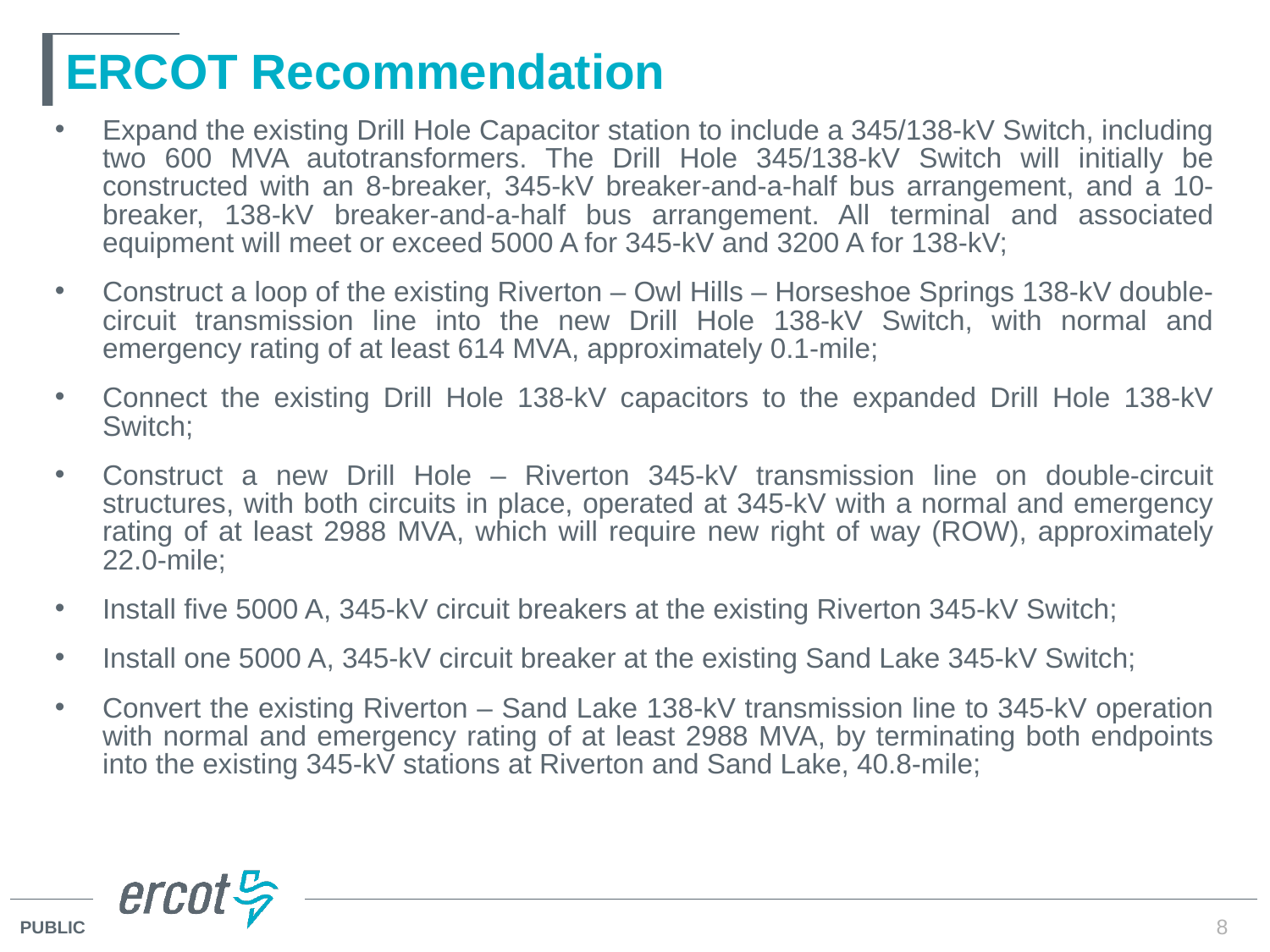

# ERCOT Recommendation
Expand the existing Drill Hole Capacitor station to include a 345/138-kV Switch, including two 600 MVA autotransformers. The Drill Hole 345/138-kV Switch will initially be constructed with an 8-breaker, 345-kV breaker-and-a-half bus arrangement, and a 10-breaker, 138-kV breaker-and-a-half bus arrangement. All terminal and associated equipment will meet or exceed 5000 A for 345-kV and 3200 A for 138-kV;
Construct a loop of the existing Riverton – Owl Hills – Horseshoe Springs 138-kV double-circuit transmission line into the new Drill Hole 138-kV Switch, with normal and emergency rating of at least 614 MVA, approximately 0.1-mile;
Connect the existing Drill Hole 138-kV capacitors to the expanded Drill Hole 138-kV Switch;
Construct a new Drill Hole – Riverton 345-kV transmission line on double-circuit structures, with both circuits in place, operated at 345-kV with a normal and emergency rating of at least 2988 MVA, which will require new right of way (ROW), approximately 22.0-mile;
Install five 5000 A, 345-kV circuit breakers at the existing Riverton 345-kV Switch;
Install one 5000 A, 345-kV circuit breaker at the existing Sand Lake 345-kV Switch;
Convert the existing Riverton – Sand Lake 138-kV transmission line to 345-kV operation with normal and emergency rating of at least 2988 MVA, by terminating both endpoints into the existing 345-kV stations at Riverton and Sand Lake, 40.8-mile;
8